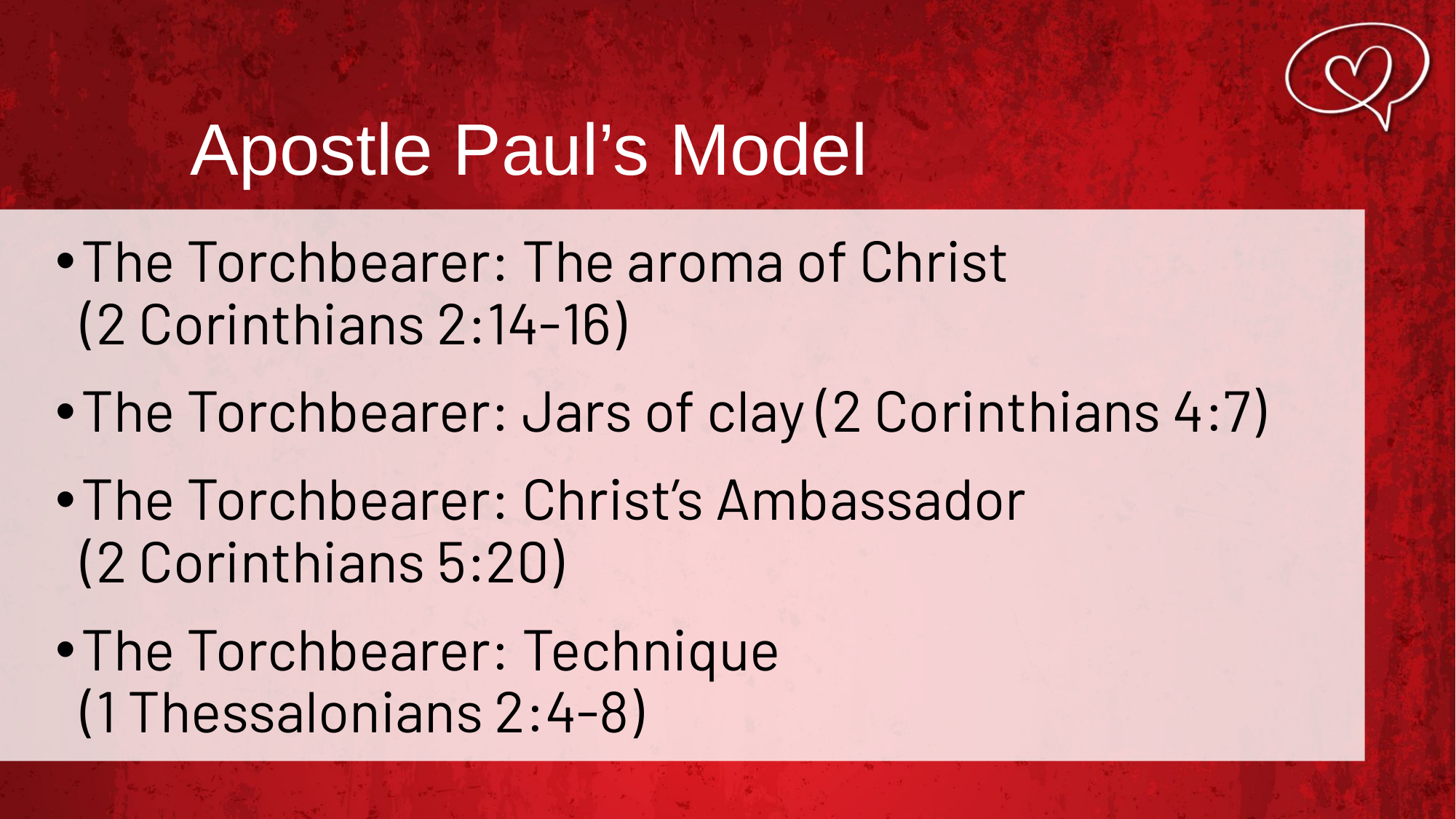

# Apostle Paul’s Model
The Torchbearer: The aroma of Christ
(2 Corinthians 2:14-16)
The Torchbearer: Jars of clay (2 Corinthians 4:7)
The Torchbearer: Christ’s Ambassador
(2 Corinthians 5:20)
The Torchbearer: Technique
(1 Thessalonians 2:4-8)